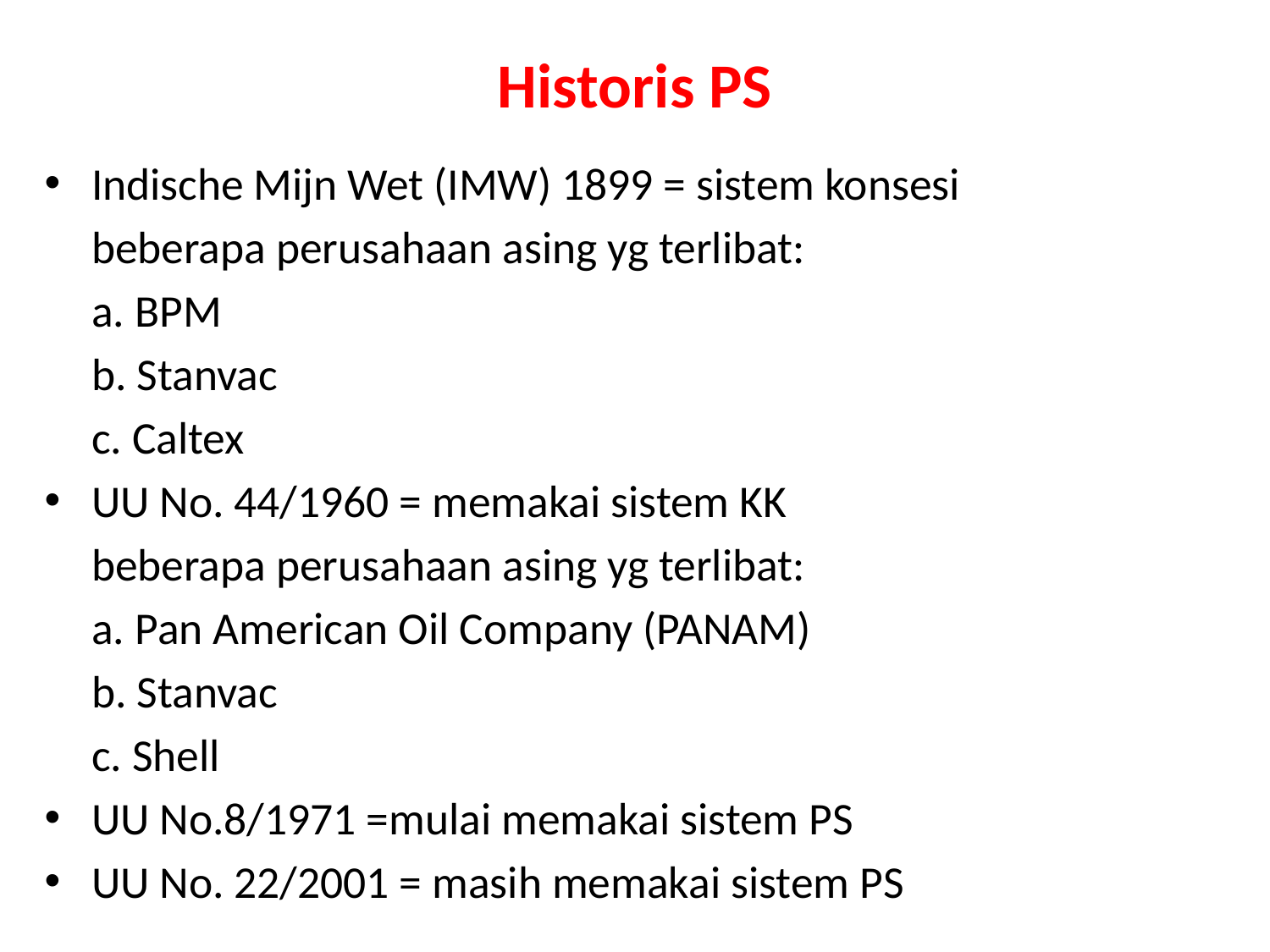

# Historis PS
Indische Mijn Wet (IMW) 1899 = sistem konsesi
	beberapa perusahaan asing yg terlibat:
	a. BPM
	b. Stanvac
	c. Caltex
UU No. 44/1960 = memakai sistem KK
	beberapa perusahaan asing yg terlibat:
	a. Pan American Oil Company (PANAM)
	b. Stanvac
	c. Shell
UU No.8/1971 =mulai memakai sistem PS
UU No. 22/2001 = masih memakai sistem PS